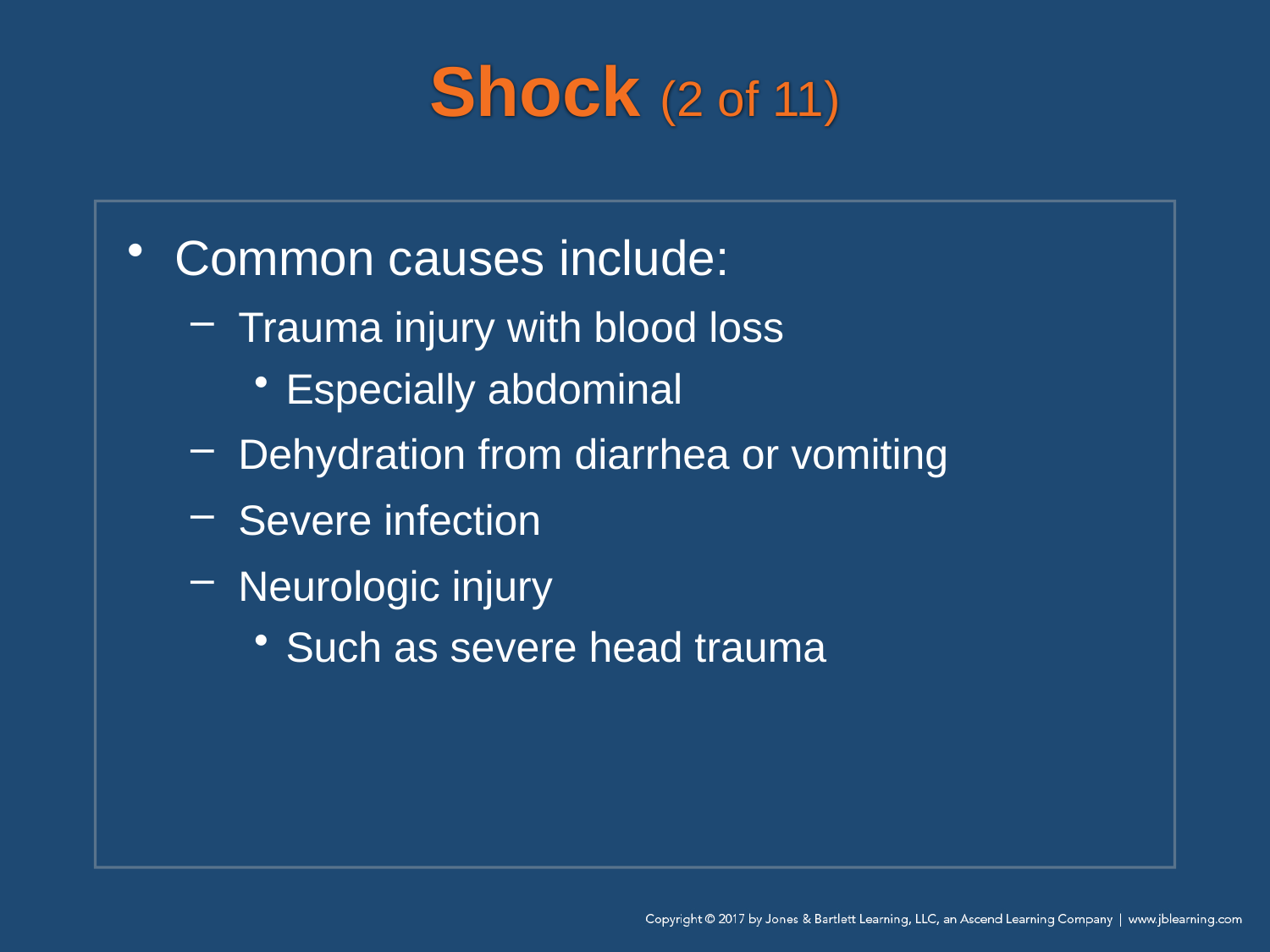

# Shock (2 of 11)
Common causes include:
Trauma injury with blood loss
Especially abdominal
Dehydration from diarrhea or vomiting
Severe infection
Neurologic injury
Such as severe head trauma